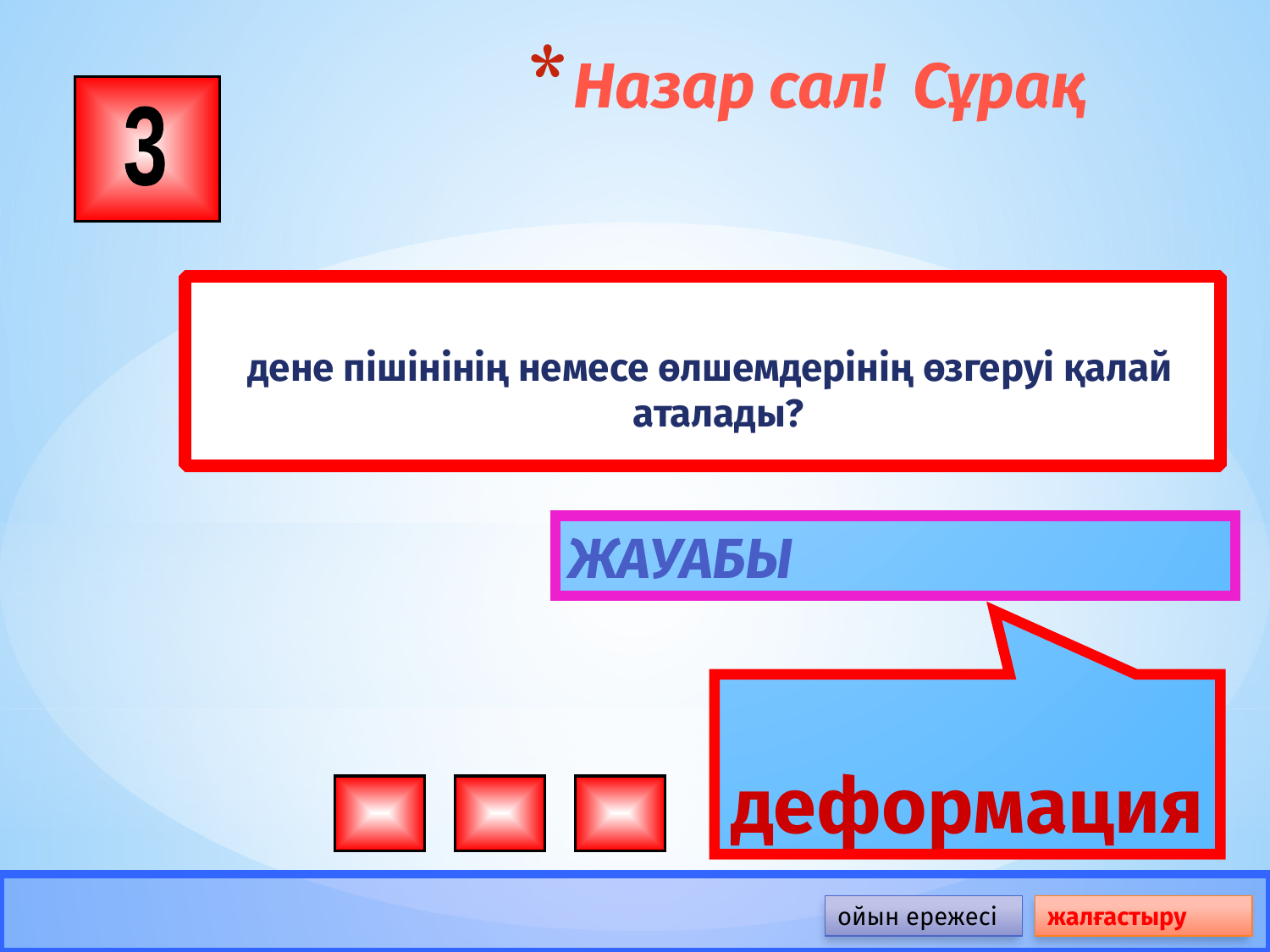

# Назар сал!  Сұрақ

3

 дене пішінінің немесе өлшемдерінің өзгеруі қалай аталады?
жауабы

деформация

ойын ережесі
жалғастыру